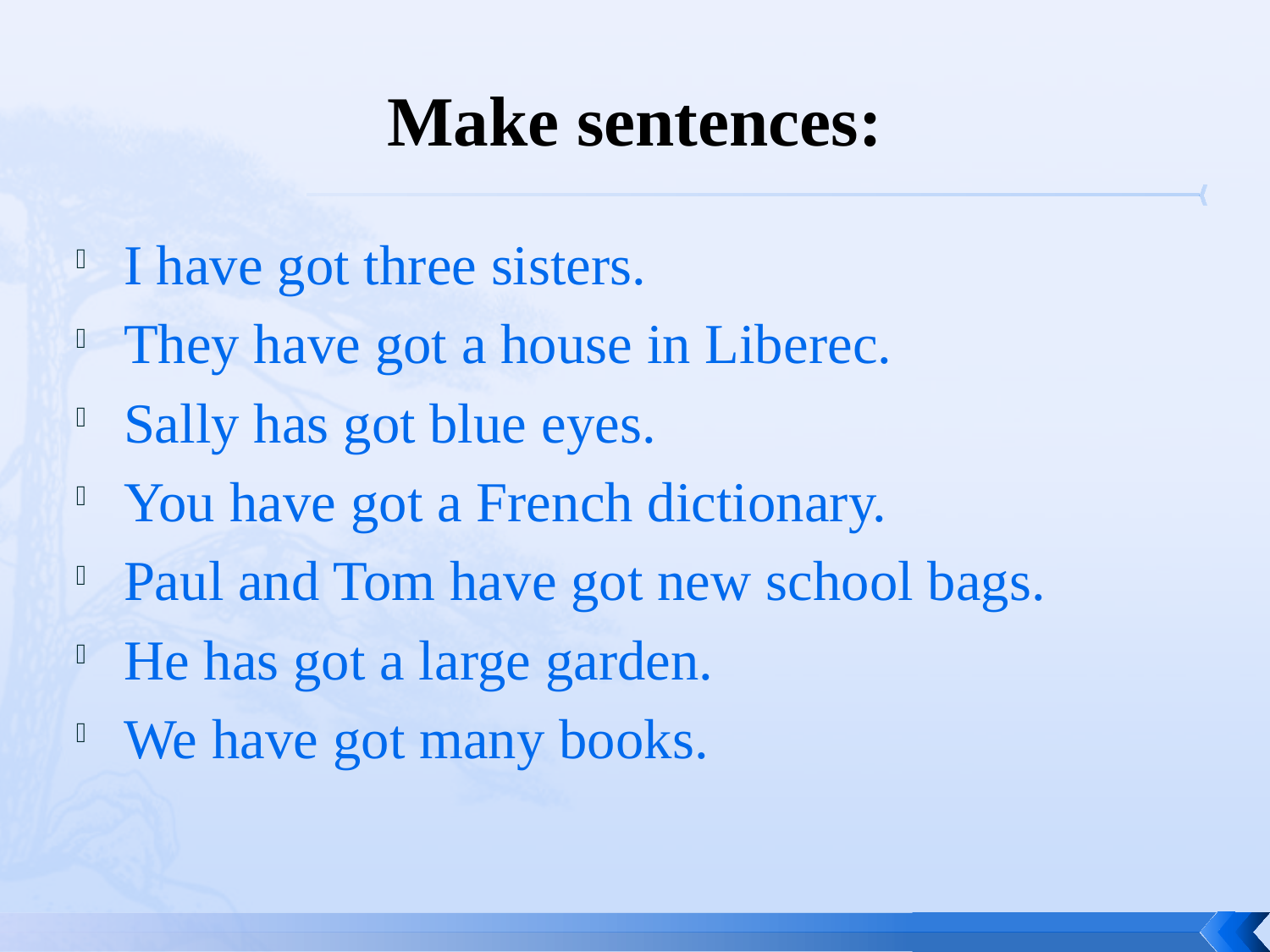

# Make sentences:
I have got three sisters.
They have got a house in Liberec.
Sally has got blue eyes.
You have got a French dictionary.
Paul and Tom have got new school bags.
He has got a large garden.
We have got many books.